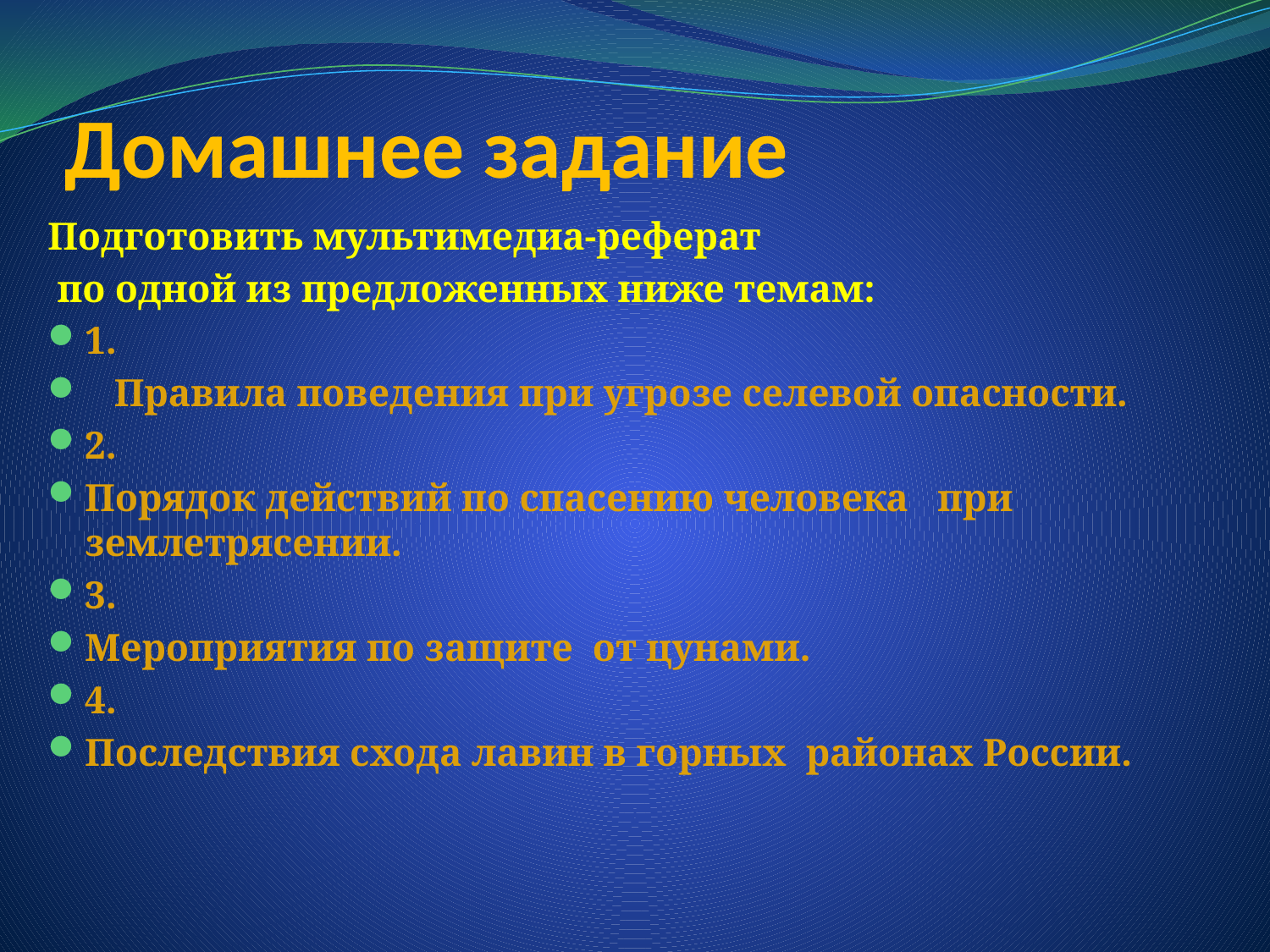

# Домашнее задание
Подготовить мультимедиа-реферат
 по одной из предложенных ниже темам:
1.
   Правила поведения при угрозе селевой опасности.
2.
Порядок действий по спасению человека   при землетрясении.
3.
Мероприятия по защите  от цунами.
4.
Последствия схода лавин в горных  районах России.